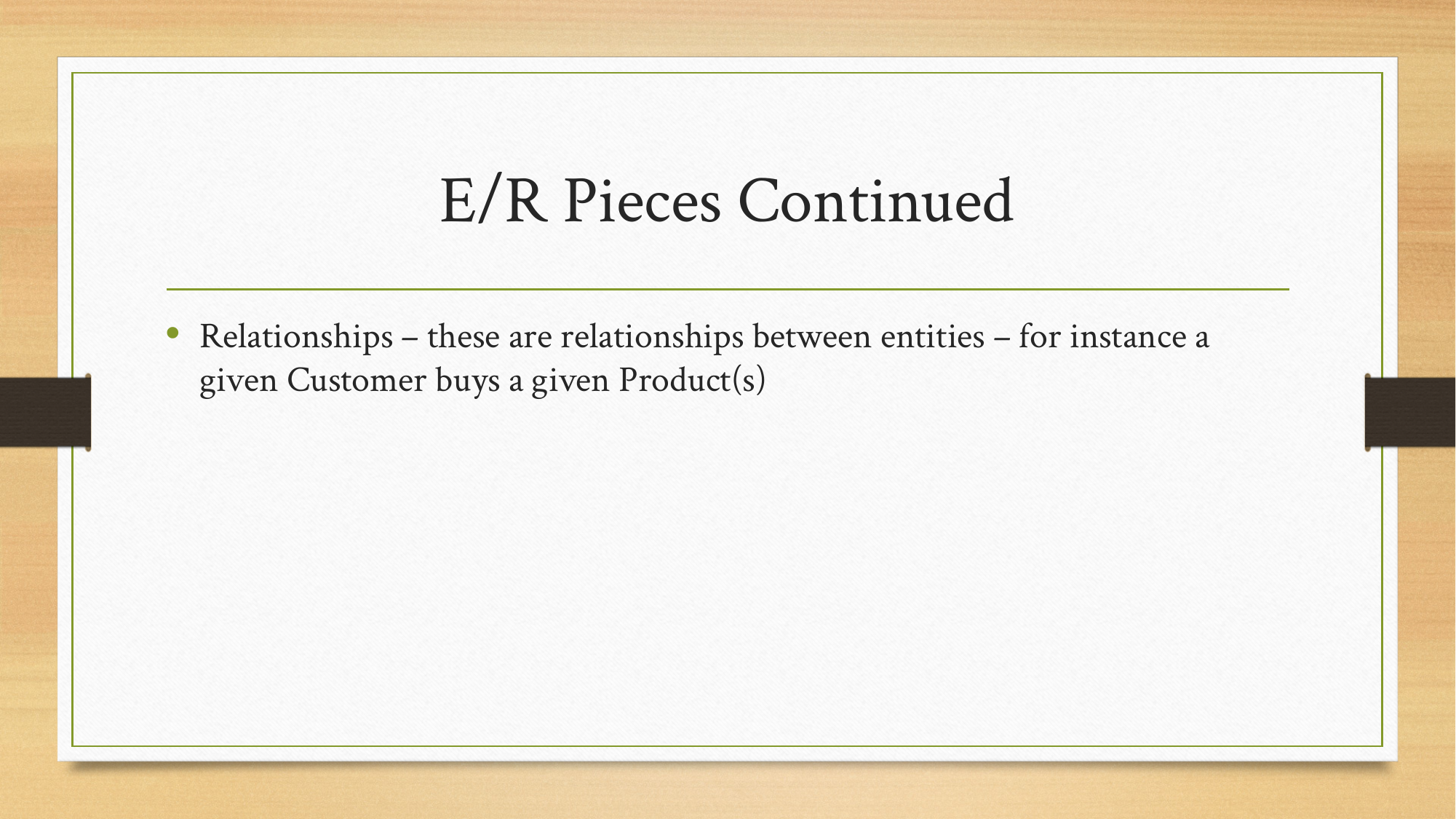

# E/R Pieces Continued
Relationships – these are relationships between entities – for instance a given Customer buys a given Product(s)